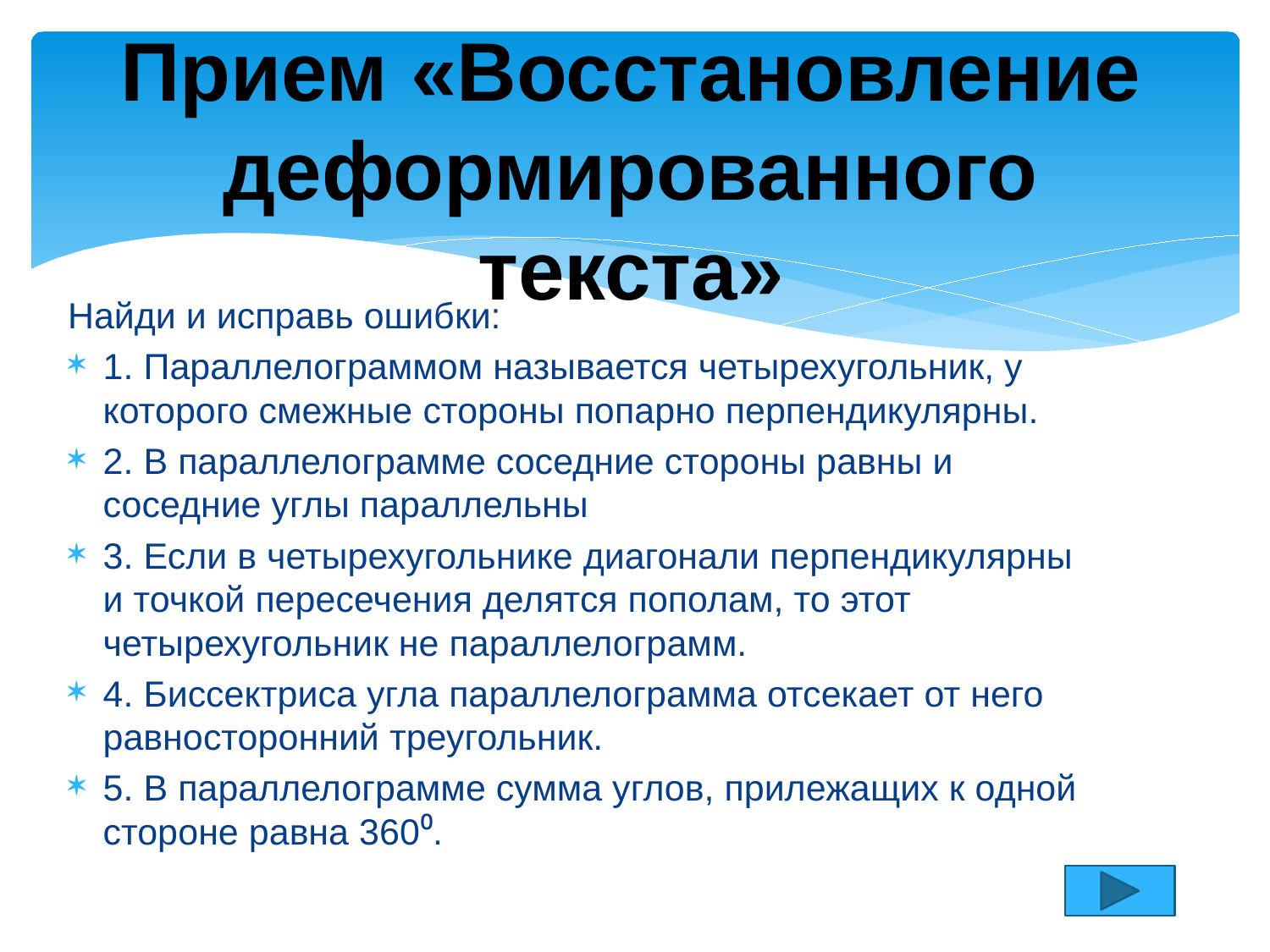

# Прием «Восстановление деформированного текста»
Найди и исправь ошибки:
1. Параллелограммом называется четырехугольник, у которого смежные стороны попарно перпендикулярны.
2. В параллелограмме соседние стороны равны и соседние углы параллельны
3. Если в четырехугольнике диагонали перпендикулярны и точкой пересечения делятся пополам, то этот четырехугольник не параллелограмм.
4. Биссектриса угла параллелограмма отсекает от него равносторонний треугольник.
5. В параллелограмме сумма углов, прилежащих к одной стороне равна 360⁰.